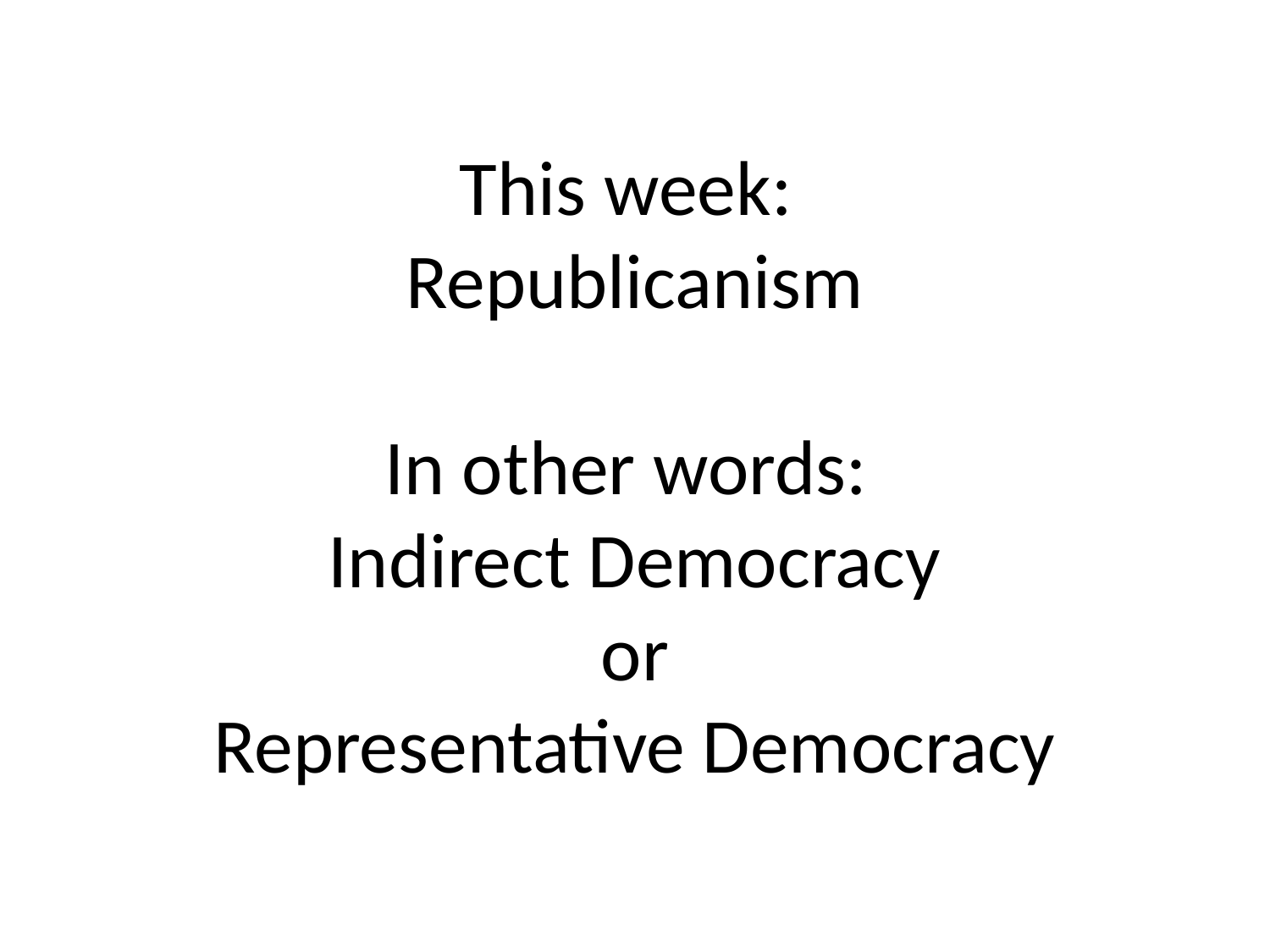

# This week: Republicanism In other words: Indirect Democracy or Representative Democracy